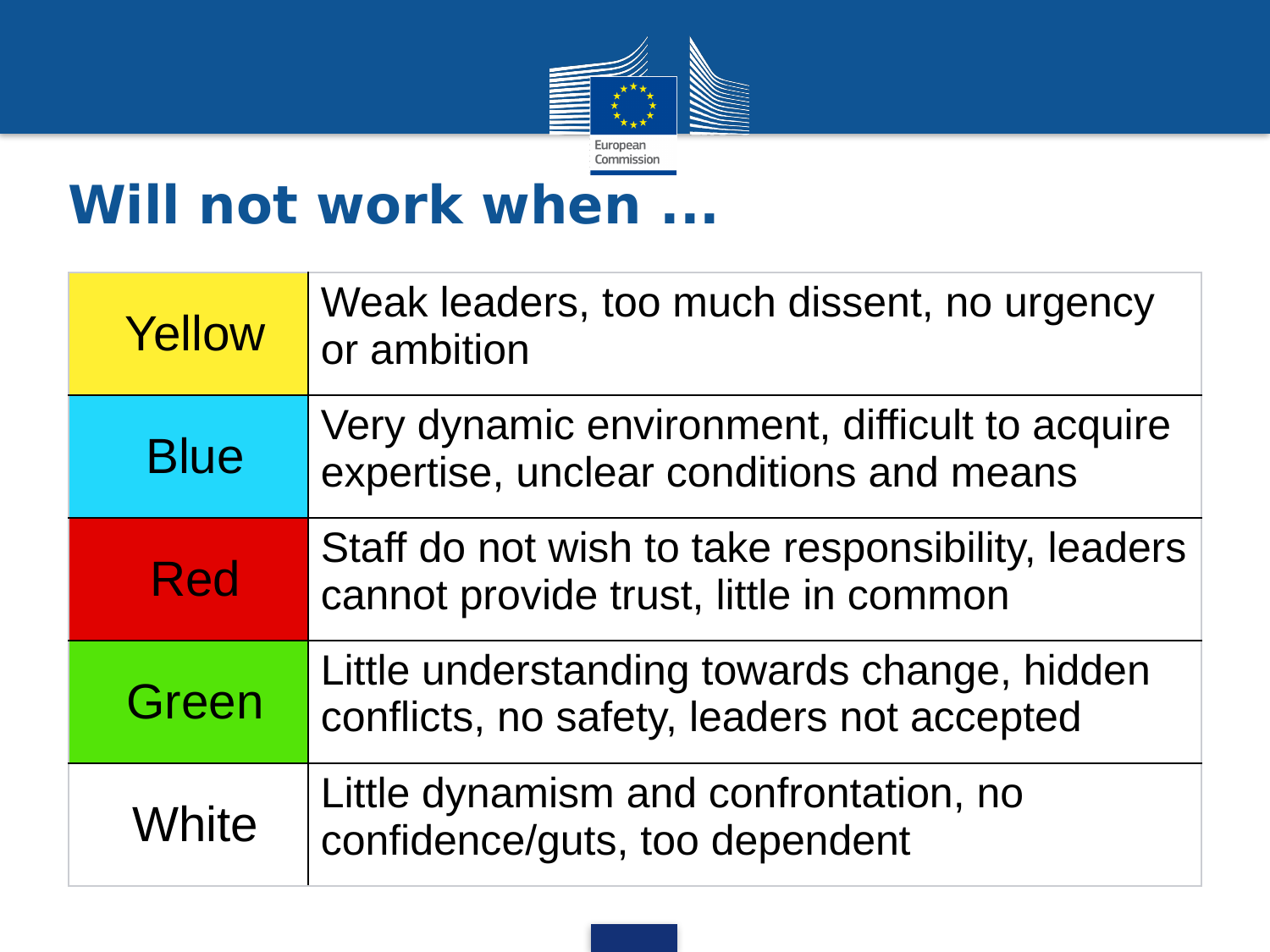

# Will not work when ...
| Yellow | Weak leaders, too much dissent, no urgency or ambition |
| --- | --- |
| Blue | Very dynamic environment, difficult to acquire expertise, unclear conditions and means |
| Red | Staff do not wish to take responsibility, leaders cannot provide trust, little in common |
| Green | Little understanding towards change, hidden conflicts, no safety, leaders not accepted |
| White | Little dynamism and confrontation, no confidence/guts, too dependent |